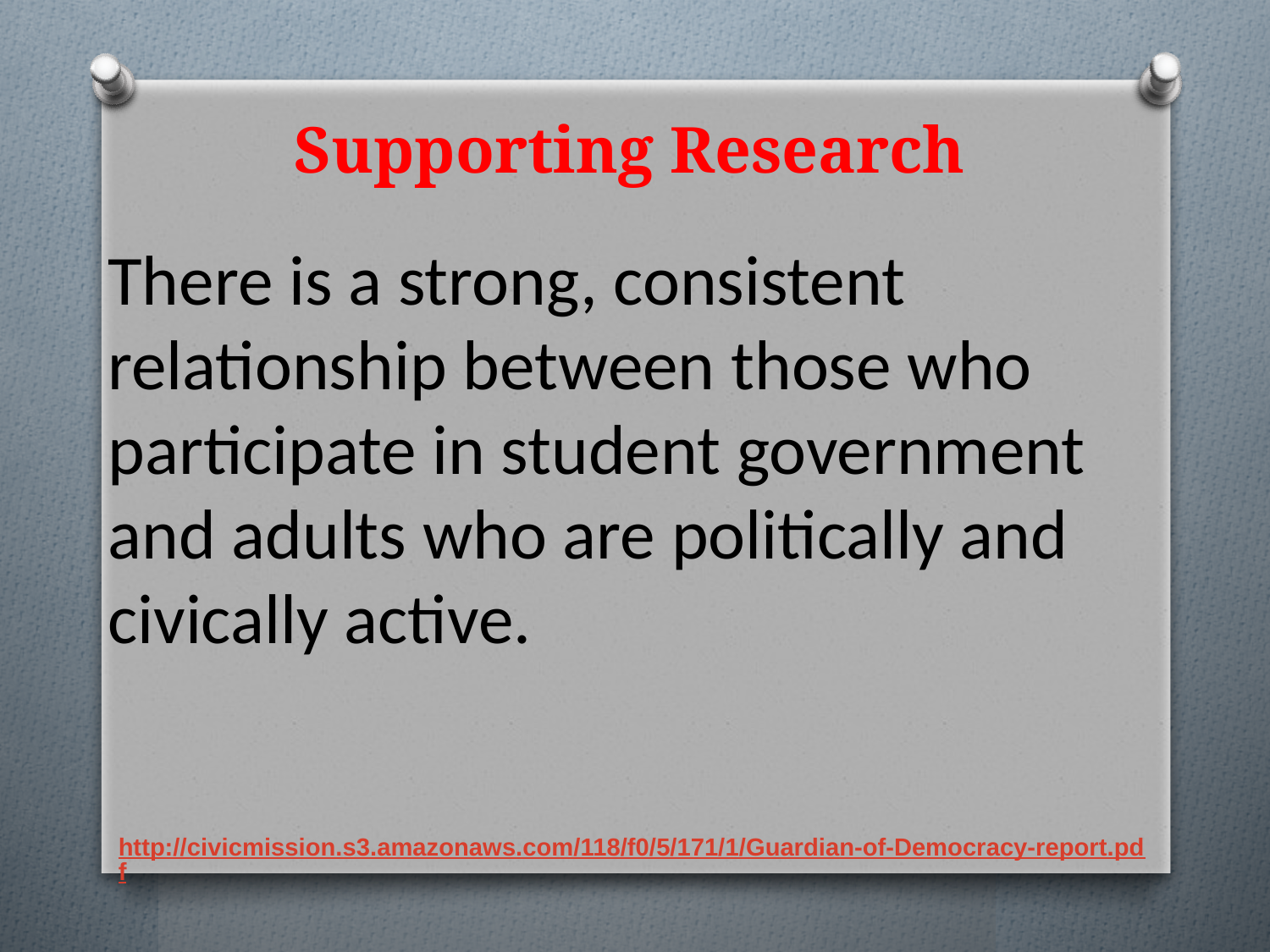

Supporting Research
There is a strong, consistent relationship between those who participate in student government and adults who are politically and civically active.

http://civicmission.s3.amazonaws.com/118/f0/5/171/1/Guardian-of-Democracy-report.pdf